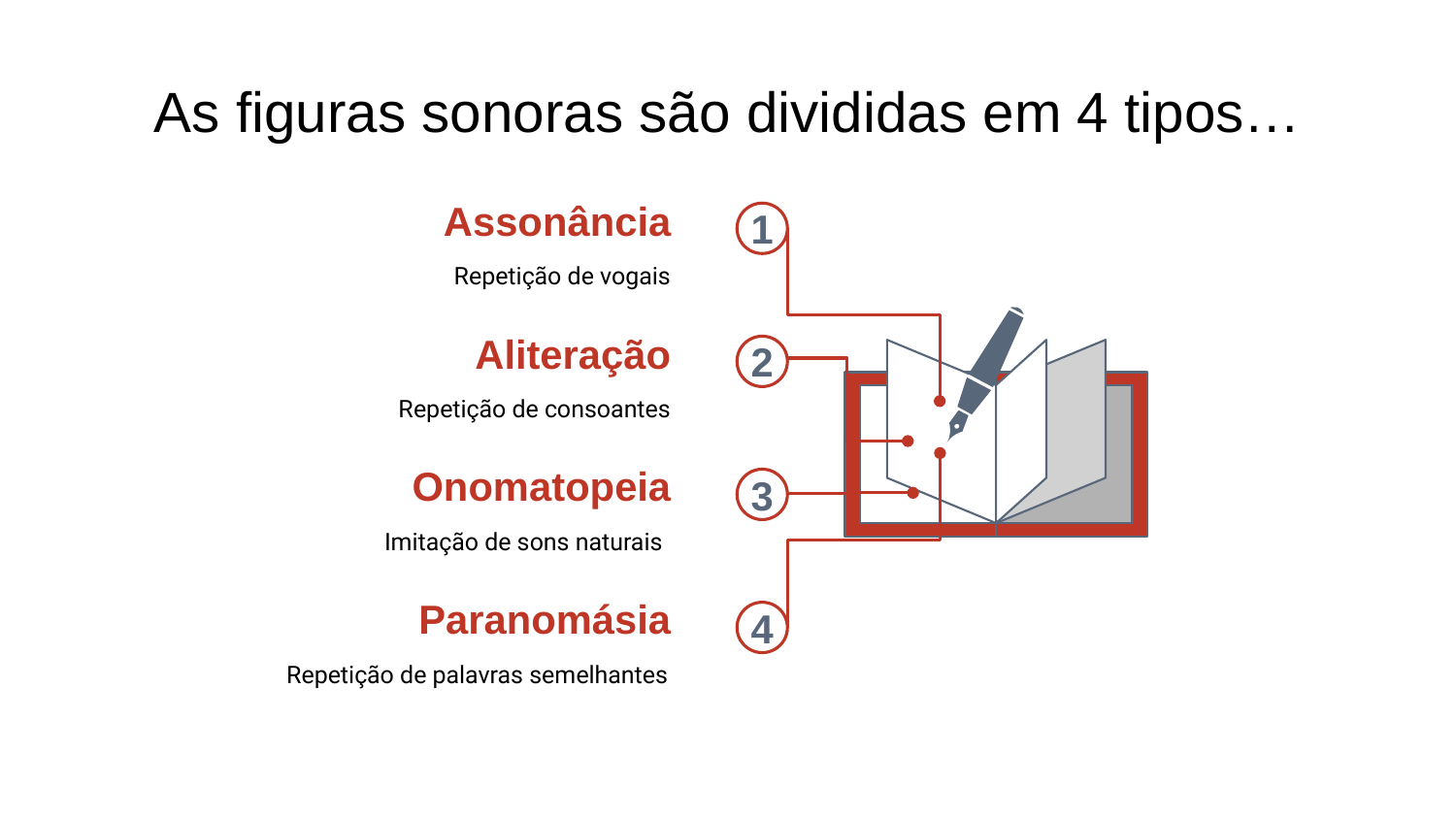

# As figuras sonoras são divididas em 4 tipos…
Assonância
Repetição de vogais
1
2
4
3

Aliteração
Repetição de consoantes
Onomatopeia
Imitação de sons naturais
Paranomásia
Repetição de palavras semelhantes